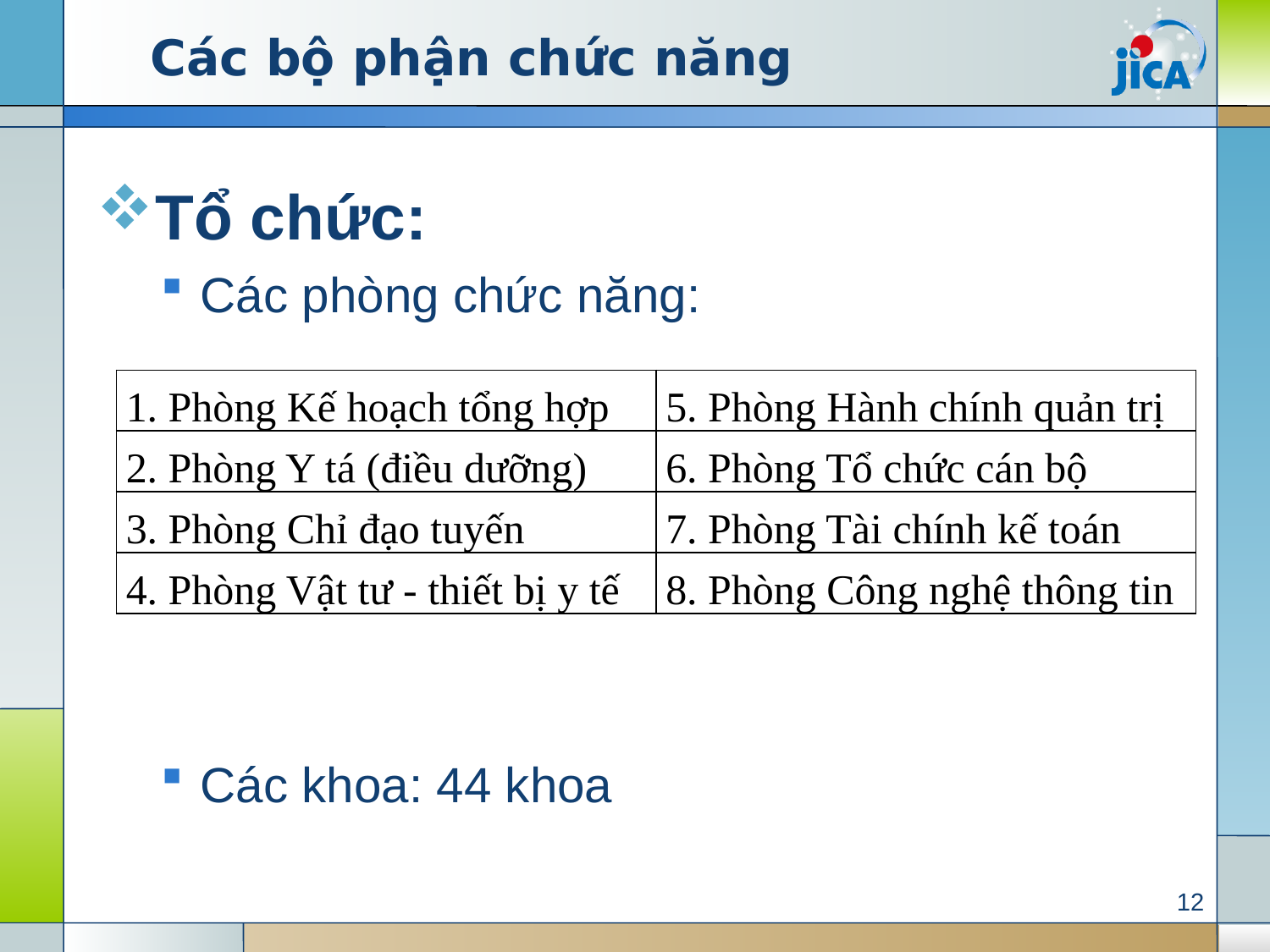

# Các bộ phận chức năng
Tổ chức:
Các phòng chức năng:

Các khoa: 44 khoa

| 1. Phòng Kế hoạch tổng hợp | 5. Phòng Hành chính quản trị |
| --- | --- |
| 2. Phòng Y tá (điều dưỡng) | 6. Phòng Tổ chức cán bộ |
| 3. Phòng Chỉ đạo tuyến | 7. Phòng Tài chính kế toán |
| 4. Phòng Vật tư - thiết bị y tế | 8. Phòng Công nghệ thông tin |
12